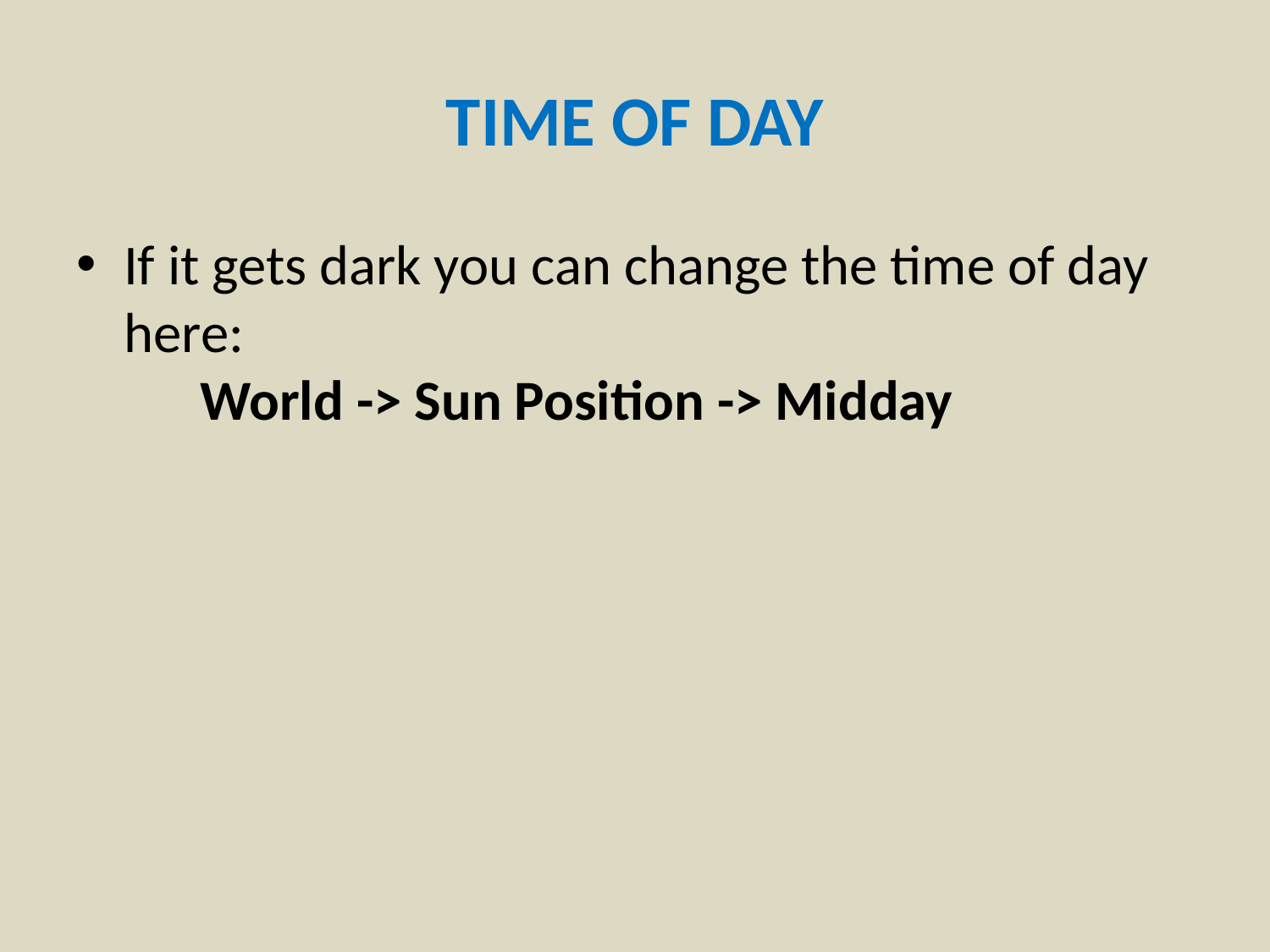

# TIME OF DAY
If it gets dark you can change the time of day here:
      World -> Sun Position -> Midday